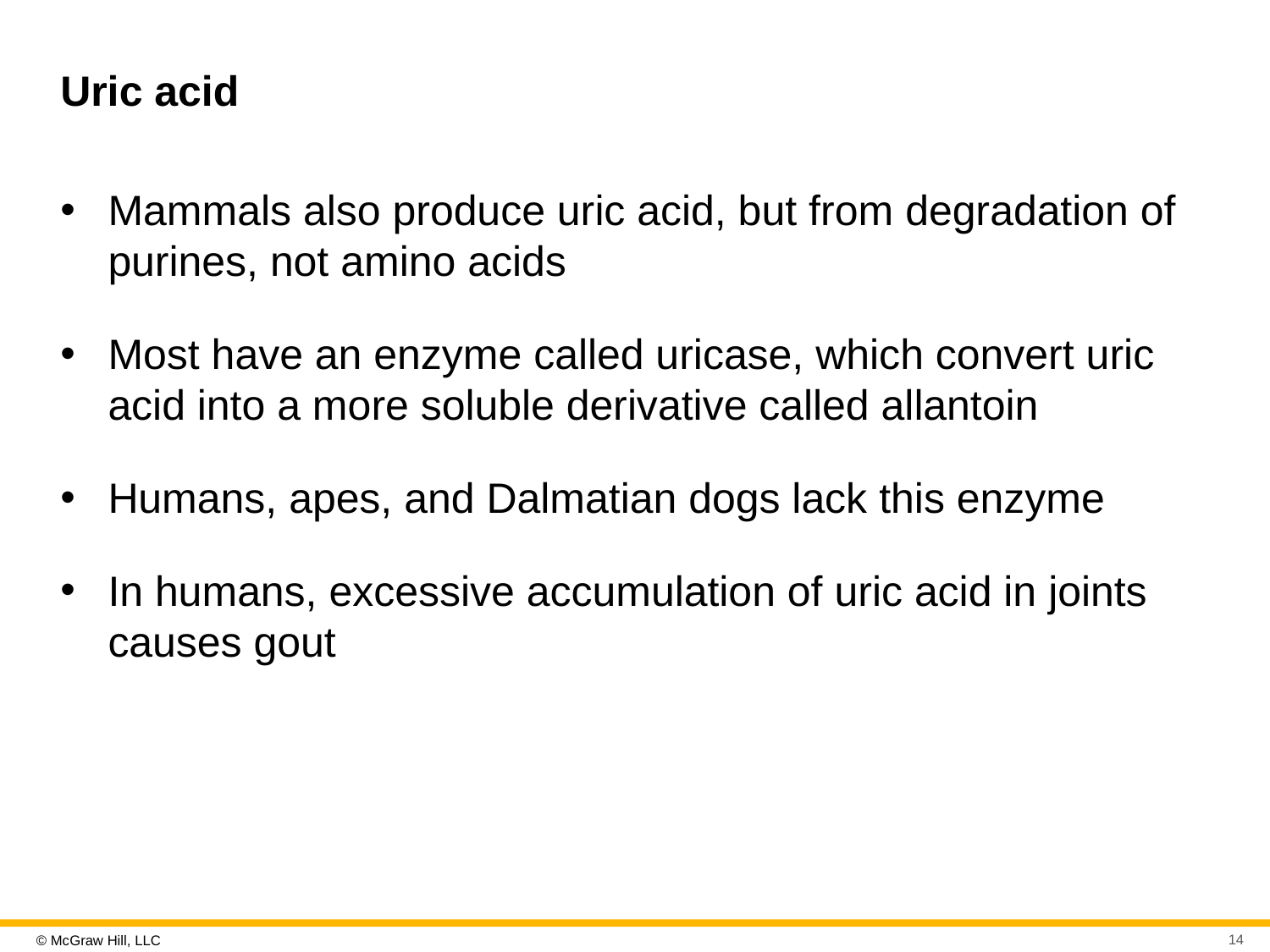

# Uric acid
Mammals also produce uric acid, but from degradation of purines, not amino acids
Most have an enzyme called uricase, which convert uric acid into a more soluble derivative called allantoin
Humans, apes, and Dalmatian dogs lack this enzyme
In humans, excessive accumulation of uric acid in joints causes gout
14